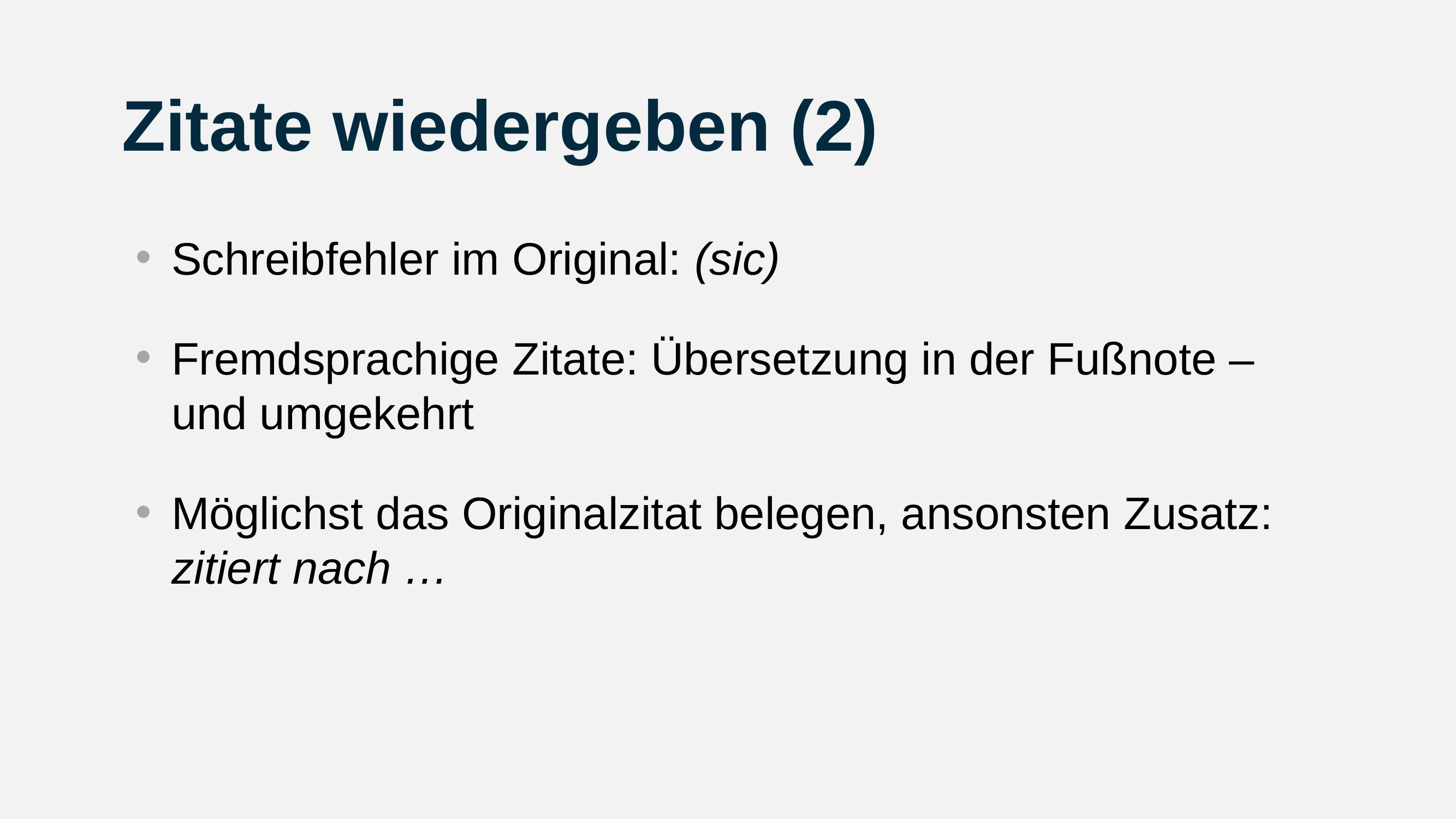

# Zitate wiedergeben (2)
Schreibfehler im Original: (sic)
Fremdsprachige Zitate: Übersetzung in der Fußnote – und umgekehrt
Möglichst das Originalzitat belegen, ansonsten Zusatz:
zitiert nach …